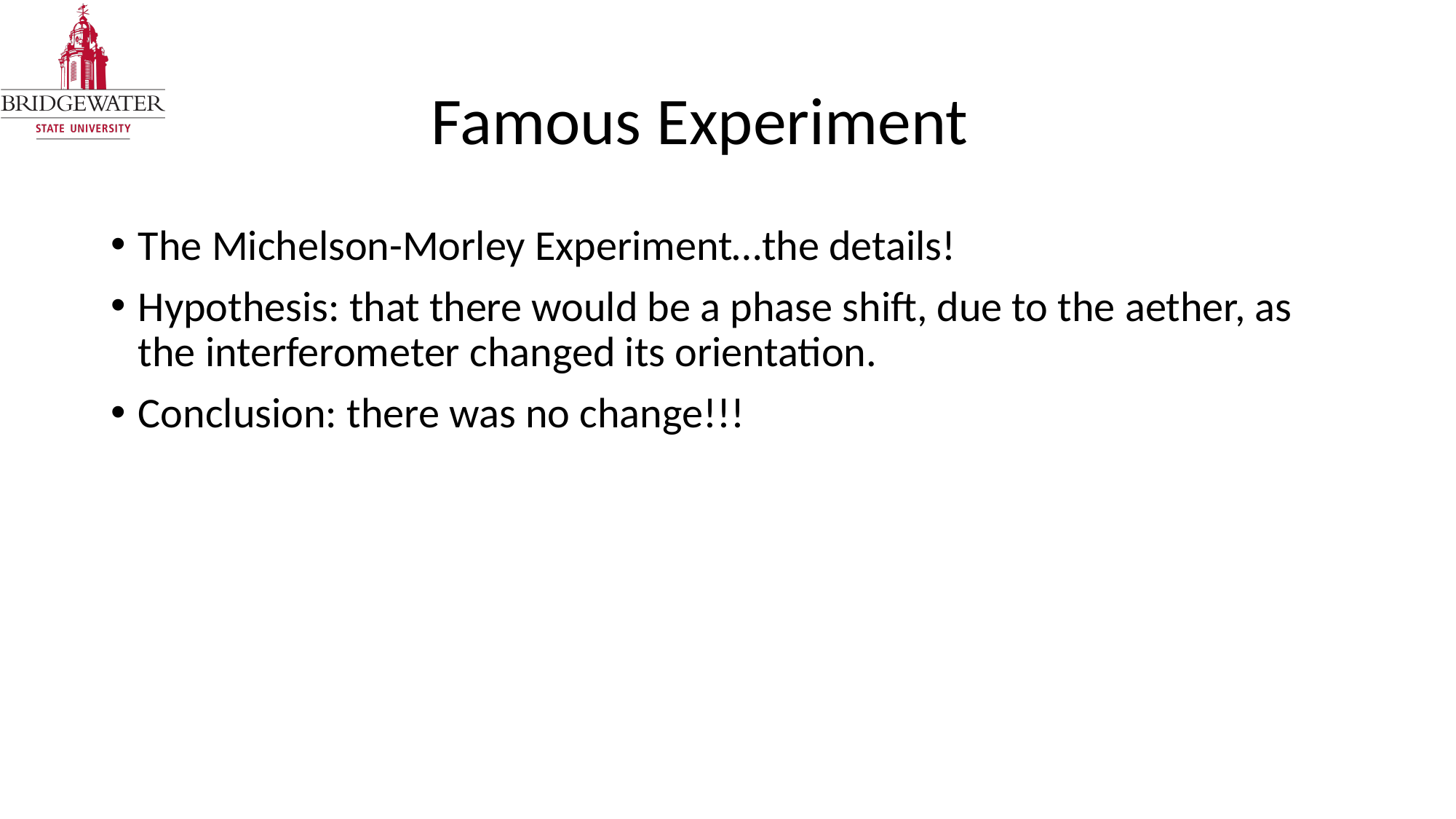

# Famous Experiment
The Michelson-Morley Experiment…the details!
Hypothesis: that there would be a phase shift, due to the aether, as the interferometer changed its orientation.
Conclusion: there was no change!!!